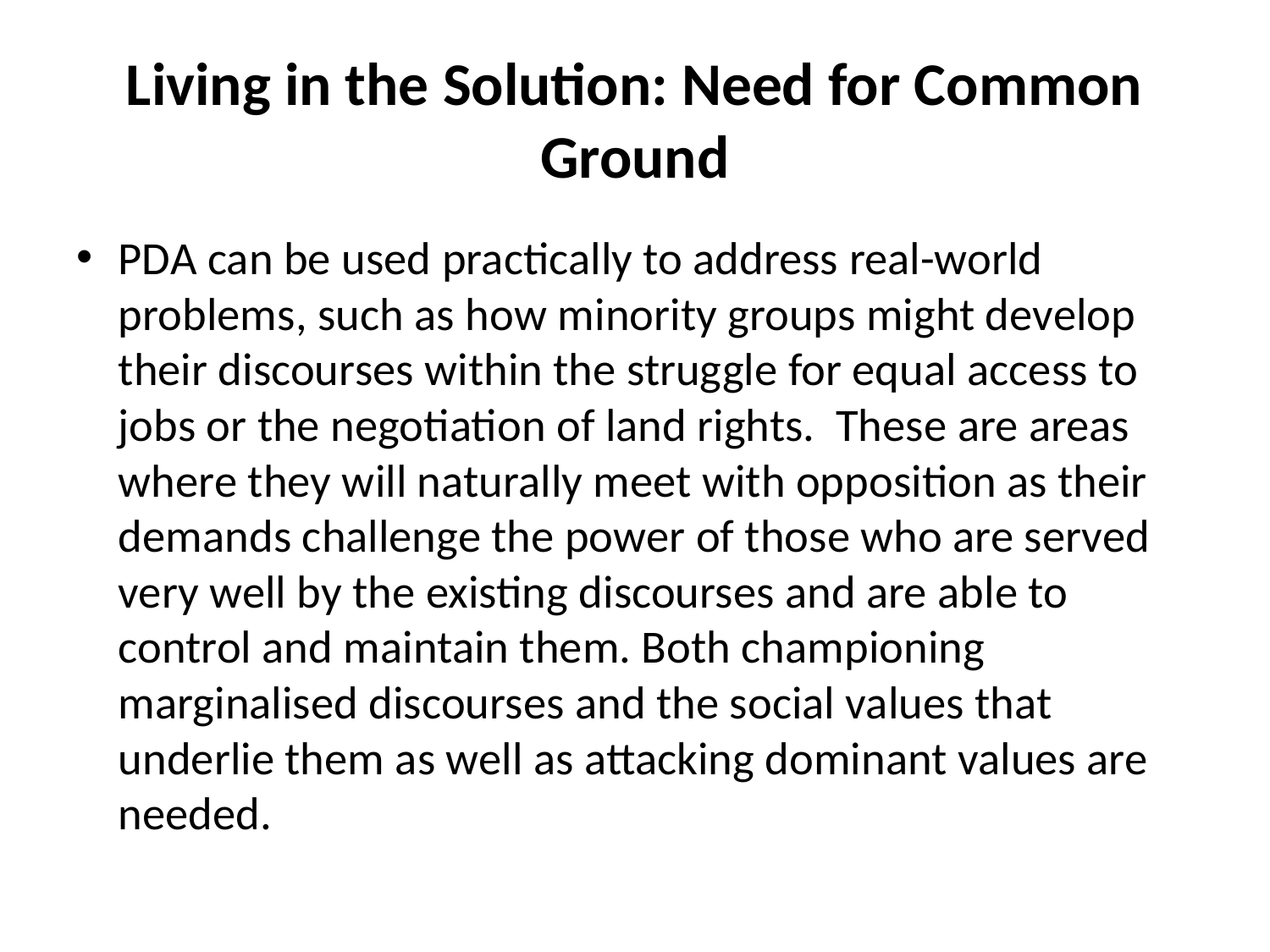

# Living in the Solution: Need for Common Ground
PDA can be used practically to address real-world problems, such as how minority groups might develop their discourses within the struggle for equal access to jobs or the negotiation of land rights.  These are areas where they will naturally meet with opposition as their demands challenge the power of those who are served very well by the existing discourses and are able to control and maintain them. Both championing marginalised discourses and the social values that underlie them as well as attacking dominant values are needed.